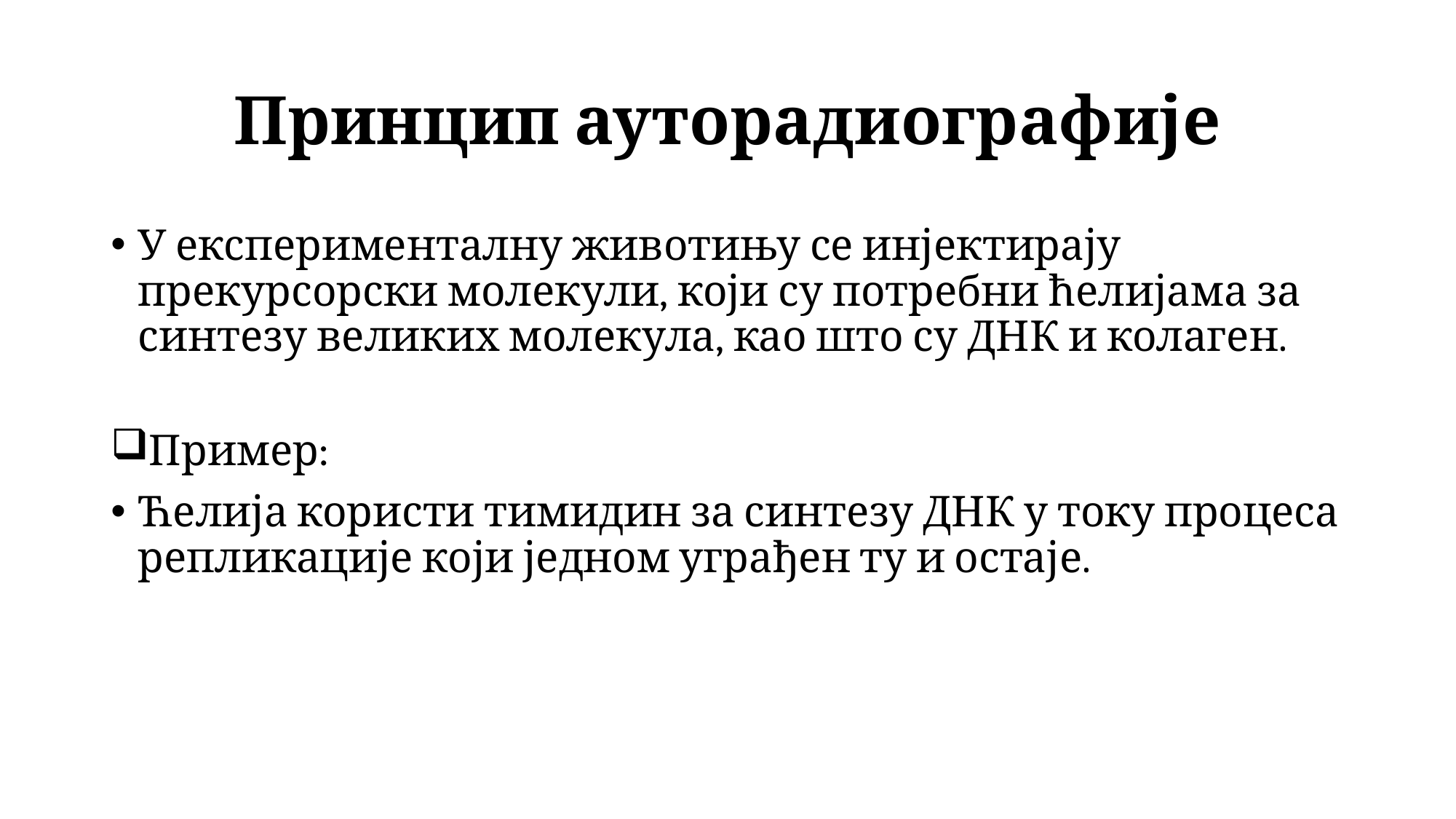

# Принцип ауторадиографије
У експерименталну животињу се инјектирају прекурсорски молекули, који су потребни ћелијама за синтезу великих молекула, као што су ДНК и колаген.

Пример:
Ћелија користи тимидин за синтезу ДНК у току процеса репликације који једном уграђен ту и остаје.